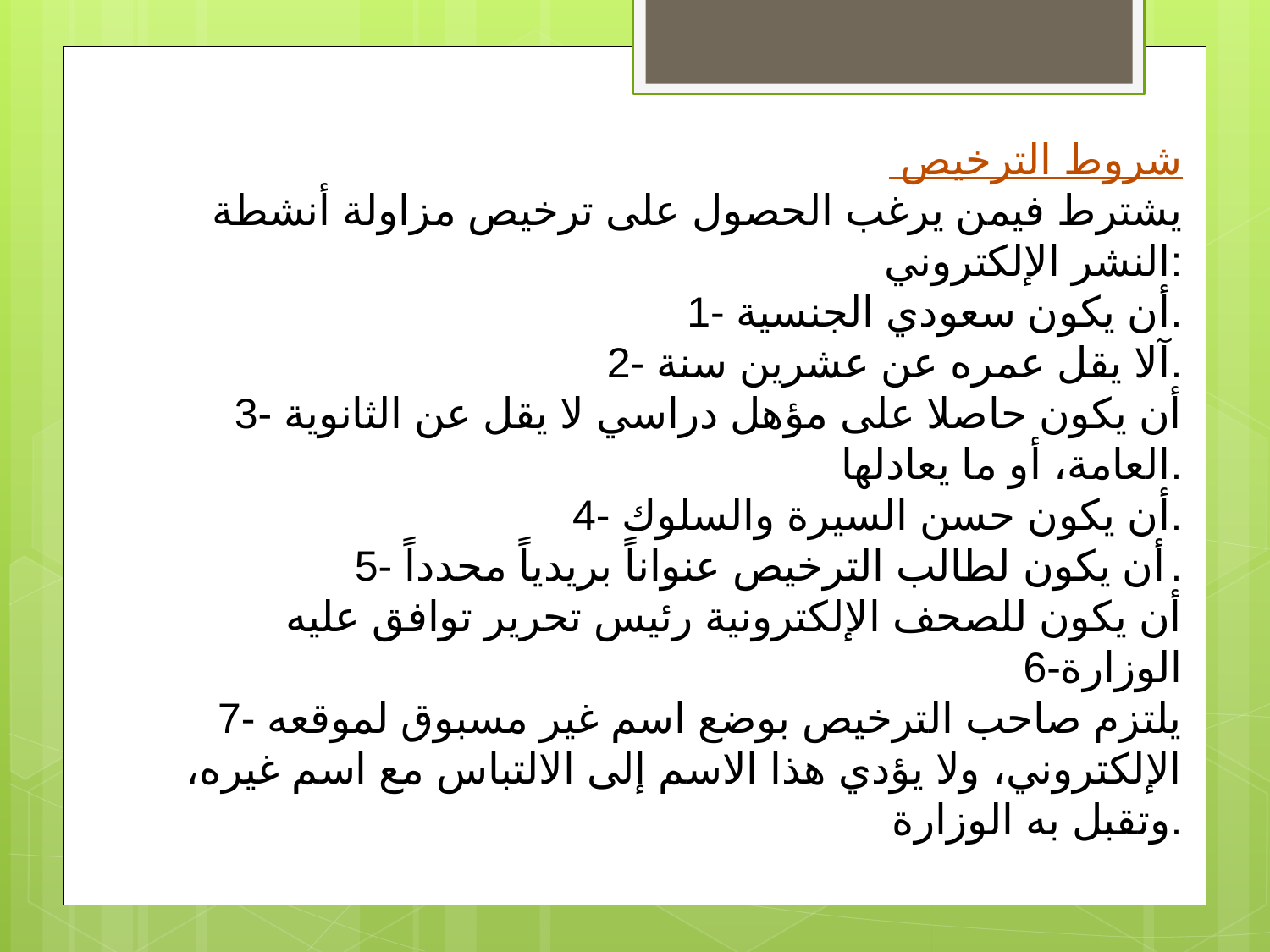

شروط الترخيص
يشترط فيمن يرغب الحصول على ترخيص مزاولة أنشطة النشر الإلكتروني:
1- أن يكون سعودي الجنسية.
2- آلا يقل عمره عن عشرين سنة.
3- أن يكون حاصلا على مؤهل دراسي لا يقل عن الثانوية العامة، أو ما يعادلها.
4- أن يكون حسن السيرة والسلوك.
5- أن يكون لطالب الترخيص عنواناً بريدياً محدداً.
 أن يكون للصحف الإلكترونية رئيس تحرير توافق عليه الوزارة-6
7- يلتزم صاحب الترخيص بوضع اسم غير مسبوق لموقعه الإلكتروني، ولا يؤدي هذا الاسم إلى الالتباس مع اسم غيره، وتقبل به الوزارة.